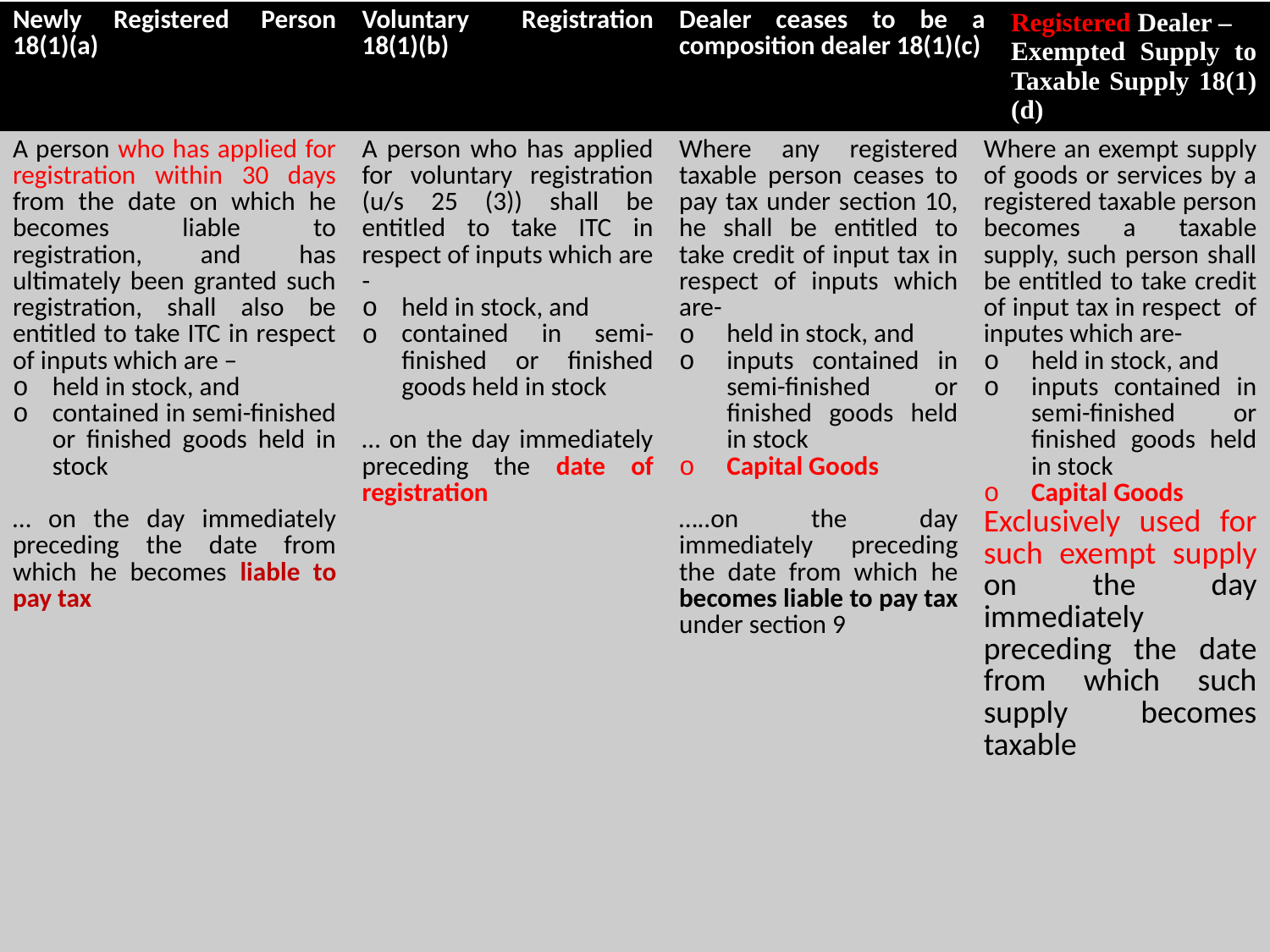

| Newly Registered Person 18(1)(a) | Voluntary Registration 18(1)(b) | Dealer ceases to be a composition dealer 18(1)(c) |  | Registered Dealer – Exempted Supply to Taxable Supply 18(1)(d) |
| --- | --- | --- | --- | --- |
| A person who has applied for registration within 30 days from the date on which he becomes liable to registration, and has ultimately been granted such registration, shall also be entitled to take ITC in respect of inputs which are – held in stock, and contained in semi-finished or finished goods held in stock … on the day immediately preceding the date from which he becomes liable to pay tax | A person who has applied for voluntary registration (u/s 25 (3)) shall be entitled to take ITC in respect of inputs which are - held in stock, and contained in semi-finished or finished goods held in stock … on the day immediately preceding the date of registration | Where any registered taxable person ceases to pay tax under section 10, he shall be entitled to take credit of input tax in respect of inputs which are- held in stock, and inputs contained in semi-finished or finished goods held in stock Capital Goods …..on the day immediately preceding the date from which he becomes liable to pay tax under section 9 | Where an exempt supply of goods or services by a registered taxable person becomes a taxable supply, such person shall be entitled to take credit of input tax in respect of inputes which are- held in stock, and inputs contained in semi-finished or finished goods held in stock Capital Goods Exclusively used for such exempt supply on the day immediately preceding the date from which such supply becomes taxable |  |